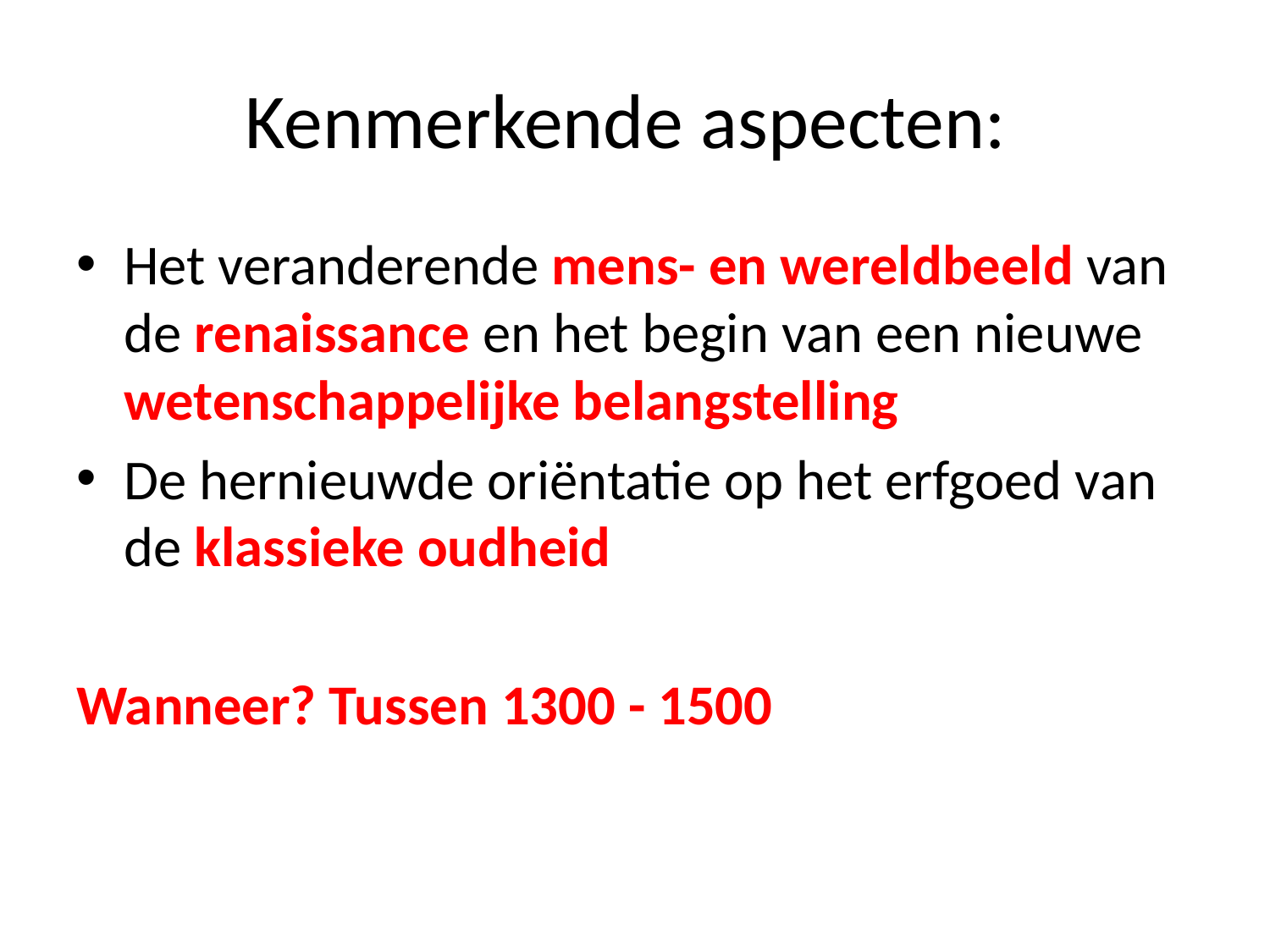

# Kenmerkende aspecten:
Het veranderende mens- en wereldbeeld van de renaissance en het begin van een nieuwe wetenschappelijke belangstelling
De hernieuwde oriëntatie op het erfgoed van de klassieke oudheid

Wanneer? Tussen 1300 - 1500